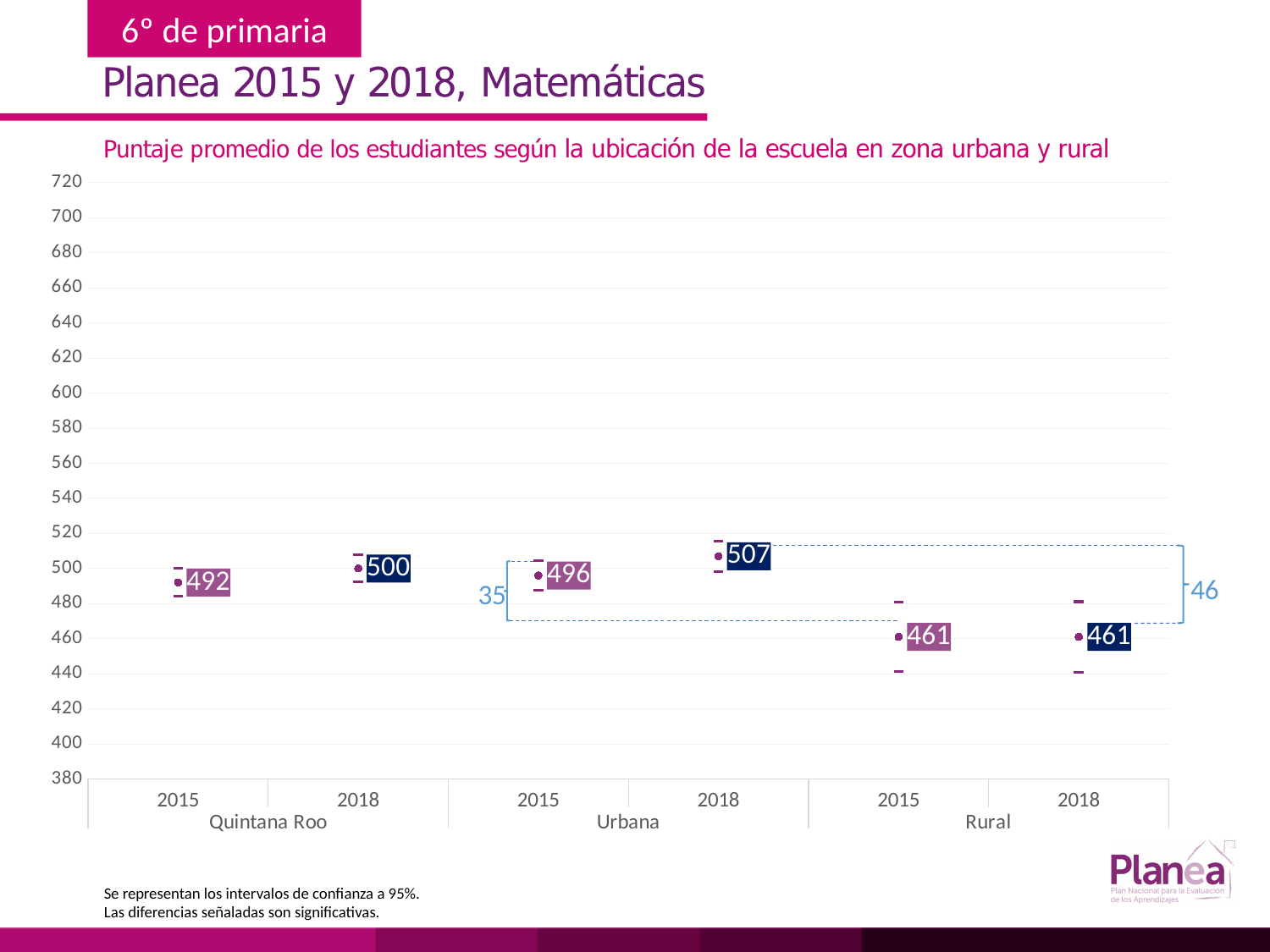

Planea 2015 y 2018, Matemáticas

Puntaje promedio de los estudiantes según la ubicación de la escuela en zona urbana y rural

### Chart

| Category |  |  |  |
|---|---|---|---|
| 2015 | 484.04 | 499.96 | 492.0 |
| 2018 | 492.239 | 507.761 | 500.0 |
| 2015 | 487.443 | 504.557 | 496.0 |
| 2018 | 498.244 | 515.756 | 507.0 |
| 2015 | 441.299 | 480.701 | 461.0 |
| 2018 | 440.901 | 481.099 | 461.0 |
46

35
Se representan los intervalos de confianza a 95%.
Las diferencias señaladas son significativas.